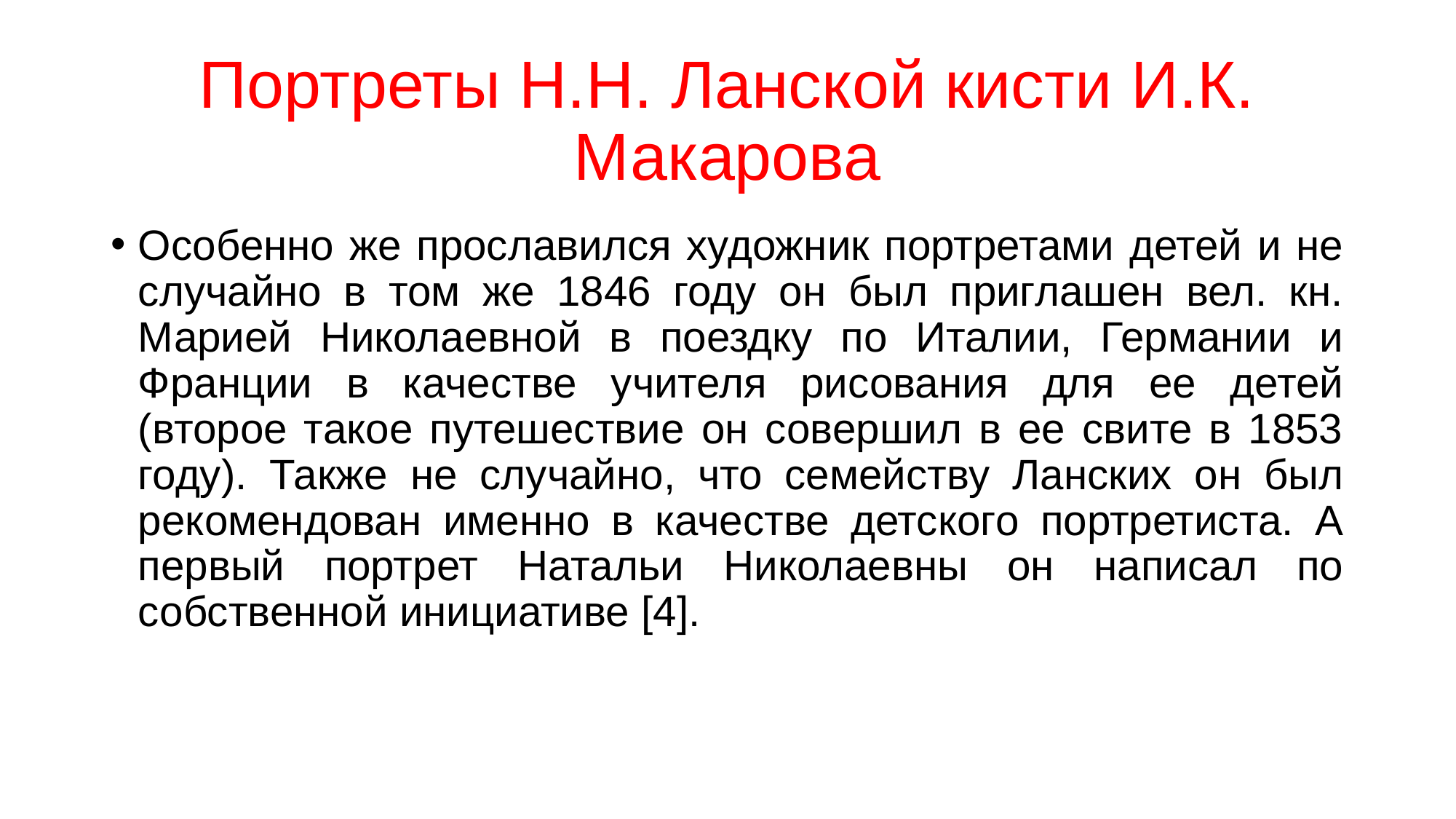

# Портреты Н.Н. Ланской кисти И.К. Макарова
Особенно же прославился художник портретами детей и не случайно в том же 1846 году он был приглашен вел. кн. Марией Николаевной в поездку по Италии, Германии и Франции в качестве учителя рисования для ее детей (второе такое путешествие он совершил в ее свите в 1853 году). Также не случайно, что семейству Ланских он был рекомендован именно в качестве детского портретиста. А первый портрет Натальи Николаевны он написал по собственной инициативе [4].